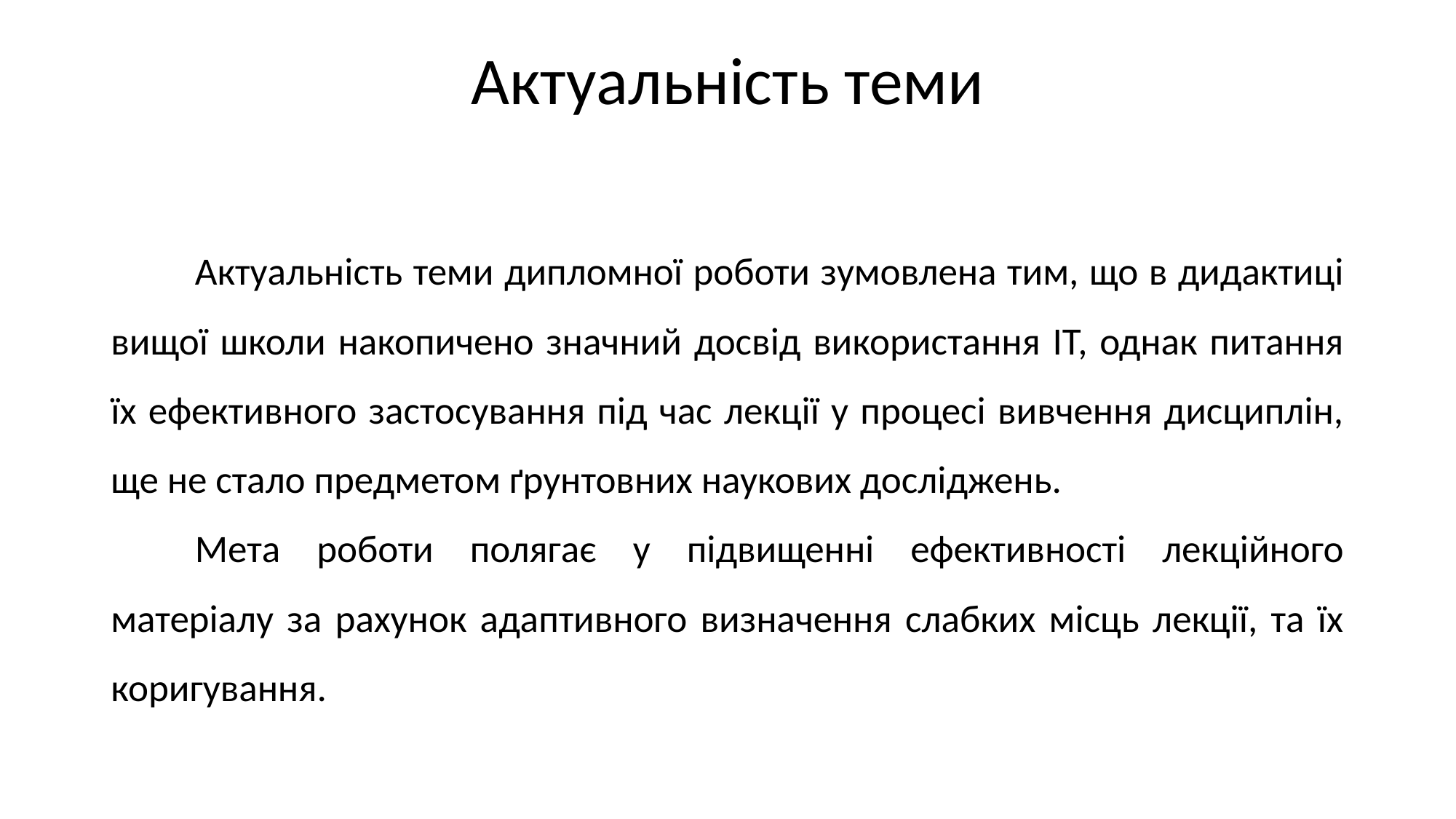

# Актуальність теми
Актуальність теми дипломної роботи зумовлена тим, що в дидактиці вищої школи накопичено значний досвід використання ІТ, однак питання їх ефективного застосування під час лекції у процесі вивчення дисциплін, ще не стало предметом ґрунтовних наукових досліджень.
Мета роботи полягає у підвищенні ефективності лекційного матеріалу за рахунок адаптивного визначення слабких місць лекції, та їх коригування.